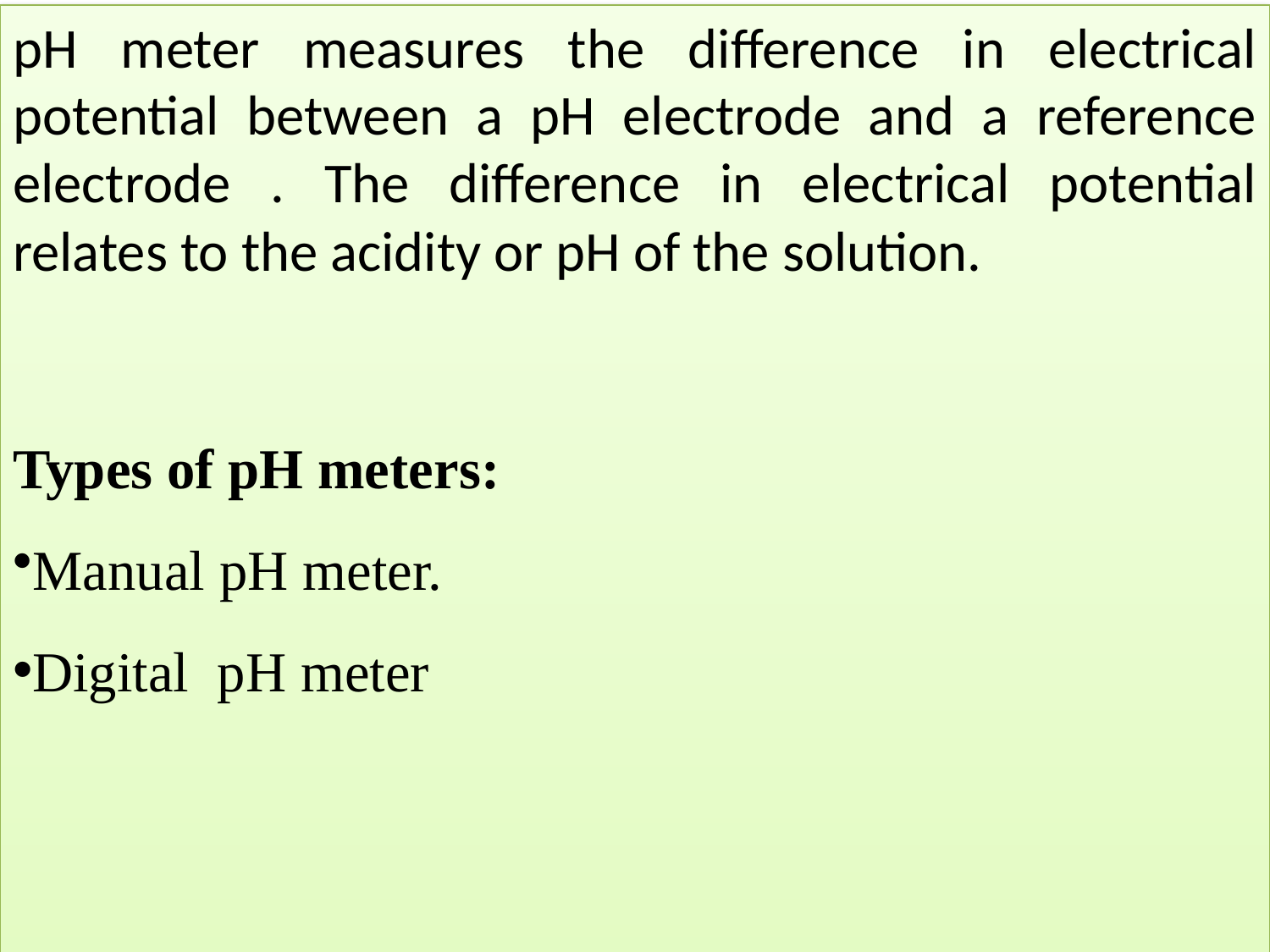

pH meter measures the difference in electrical potential between a pH electrode and a reference electrode . The difference in electrical potential relates to the acidity or pH of the solution.

Types of pH meters:
Manual pH meter.
Digital  pH meter